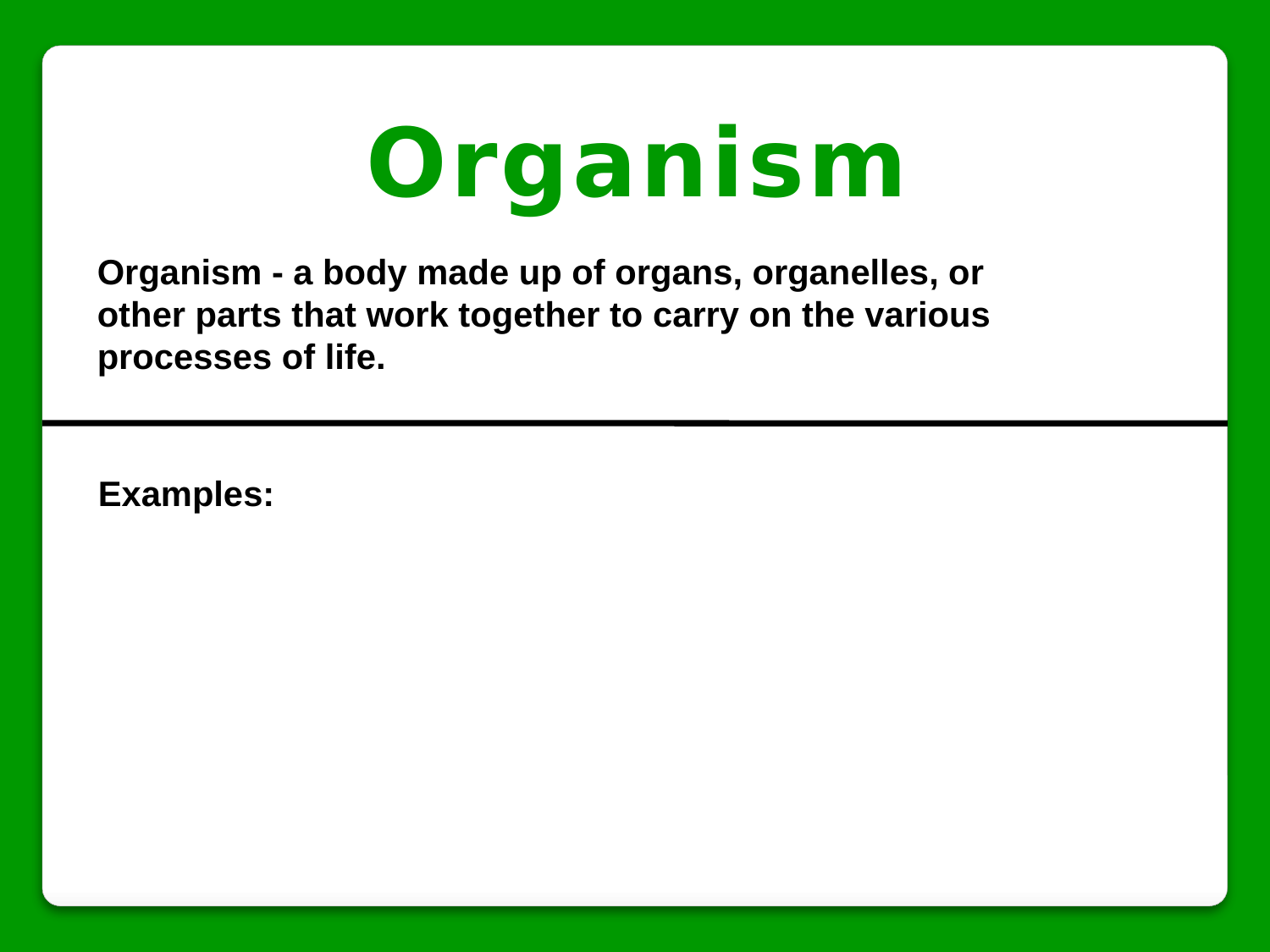

Organism
Organism - a body made up of organs, organelles, or other parts that work together to carry on the various processes of life.

Examples: